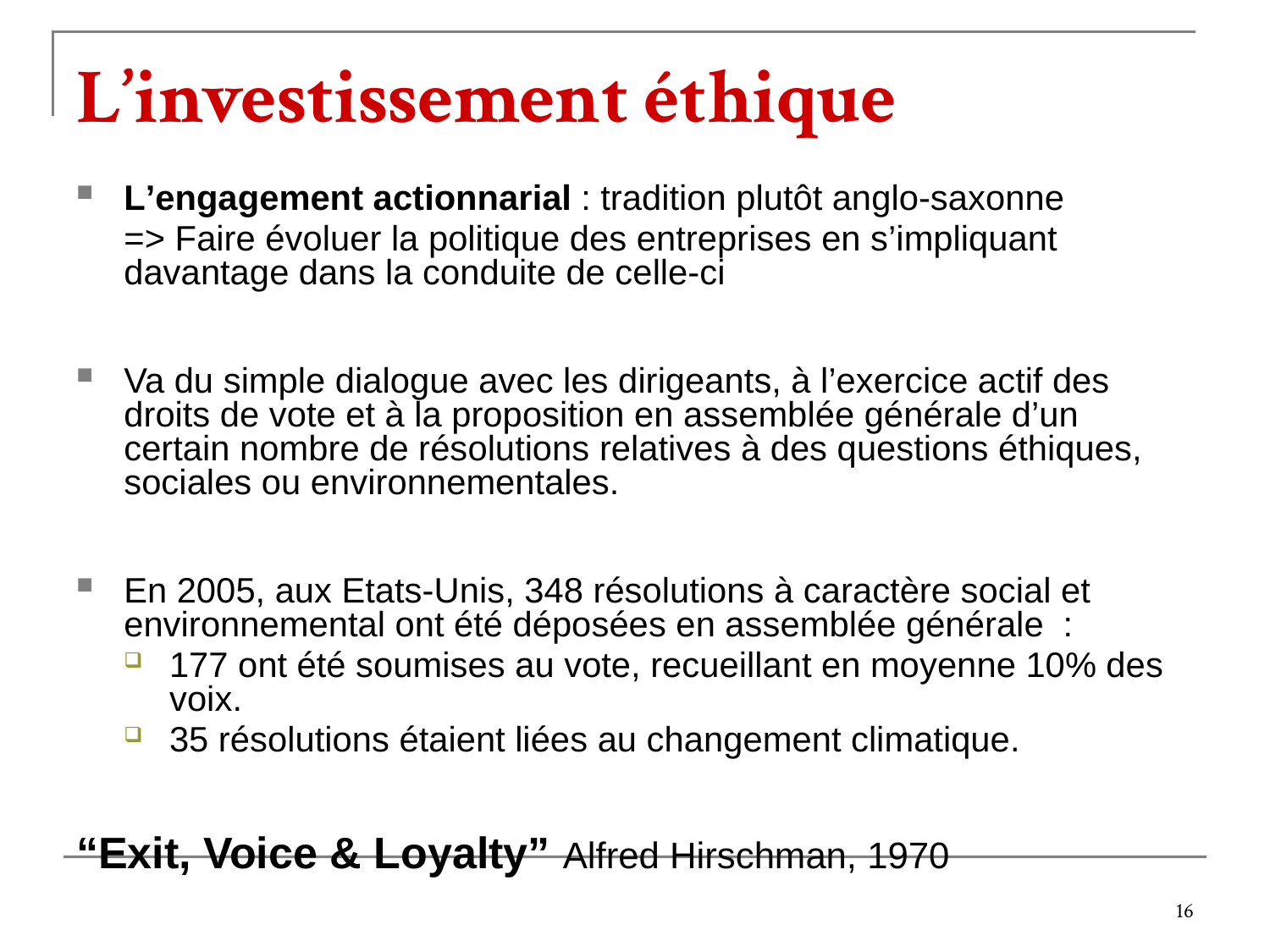

# L’investissement éthique
L’engagement actionnarial : tradition plutôt anglo-saxonne
	=> Faire évoluer la politique des entreprises en s’impliquant davantage dans la conduite de celle-ci

Va du simple dialogue avec les dirigeants, à l’exercice actif des droits de vote et à la proposition en assemblée générale d’un certain nombre de résolutions relatives à des questions éthiques, sociales ou environnementales.

En 2005, aux Etats-Unis, 348 résolutions à caractère social et environnemental ont été déposées en assemblée générale  :
177 ont été soumises au vote, recueillant en moyenne 10% des voix.
35 résolutions étaient liées au changement climatique.

“Exit, Voice & Loyalty” Alfred Hirschman, 1970
16